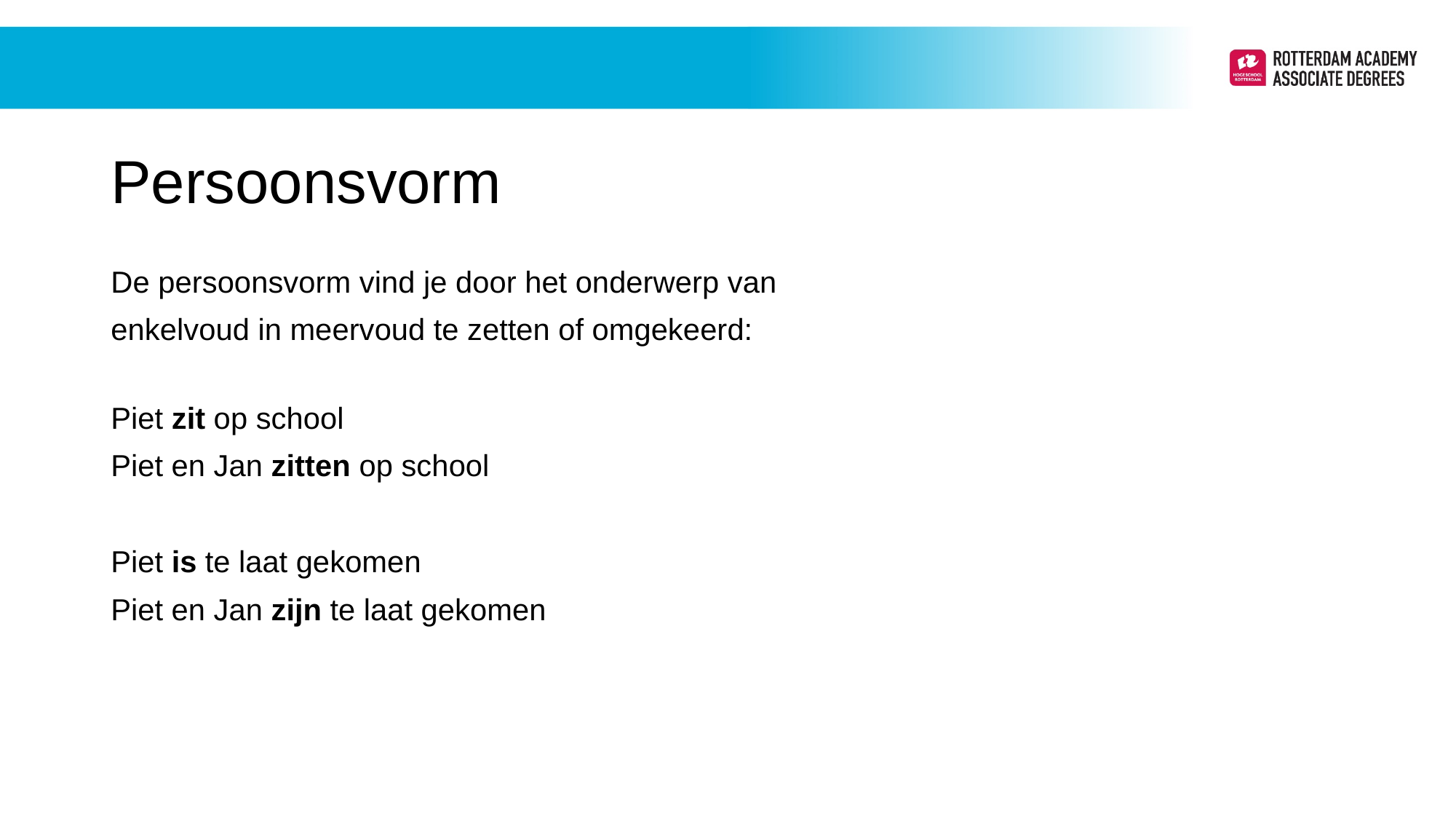

# Persoonsvorm
De persoonsvorm vind je door het onderwerp van
enkelvoud in meervoud te zetten of omgekeerd:

Piet zit op school
Piet en Jan zitten op school

Piet is te laat gekomen
Piet en Jan zijn te laat gekomen